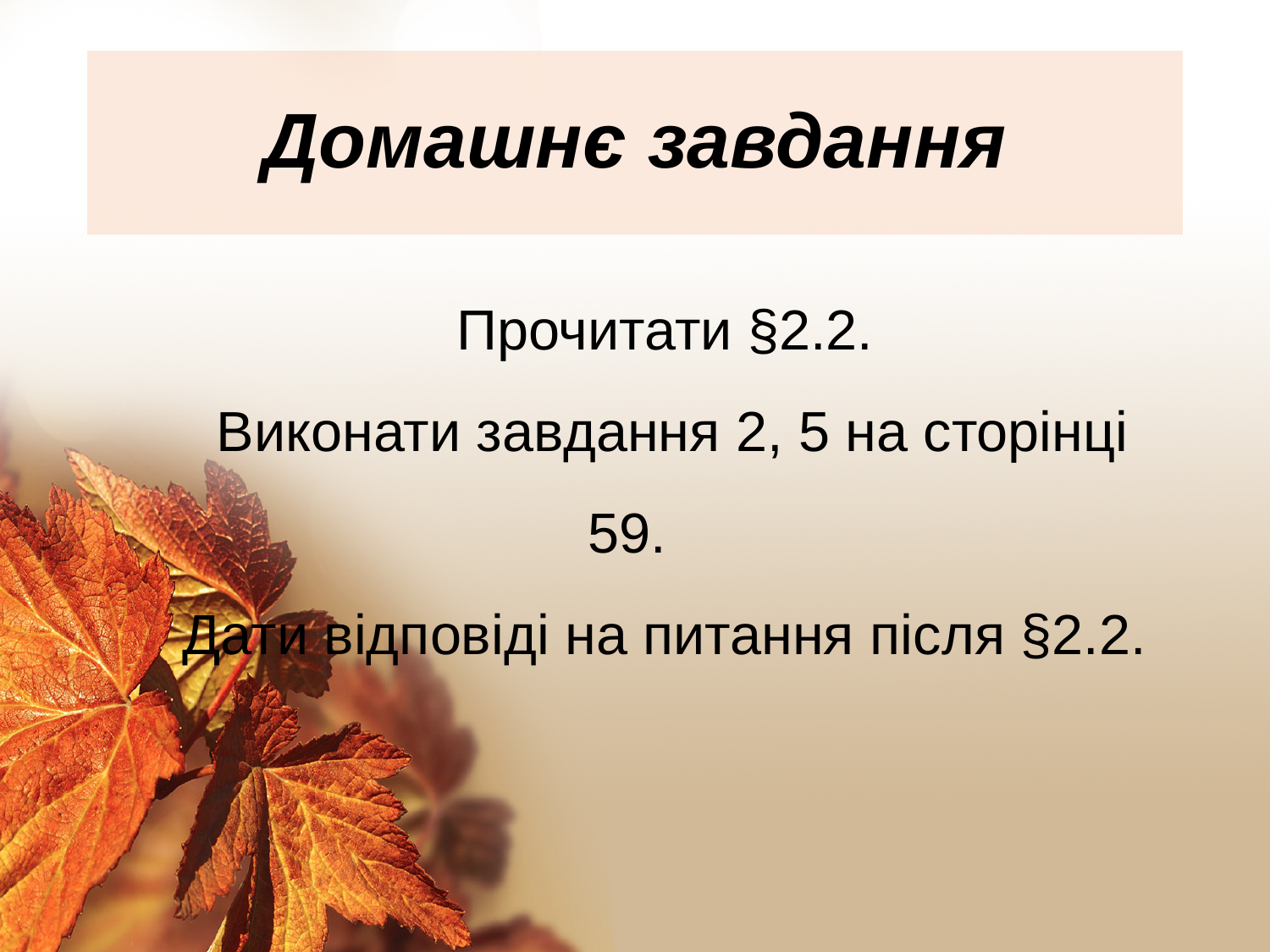

# Домашнє завдання
Прочитати §2.2.
 Виконати завдання 2, 5 на сторінці 59.
Дати відповіді на питання після §2.2.